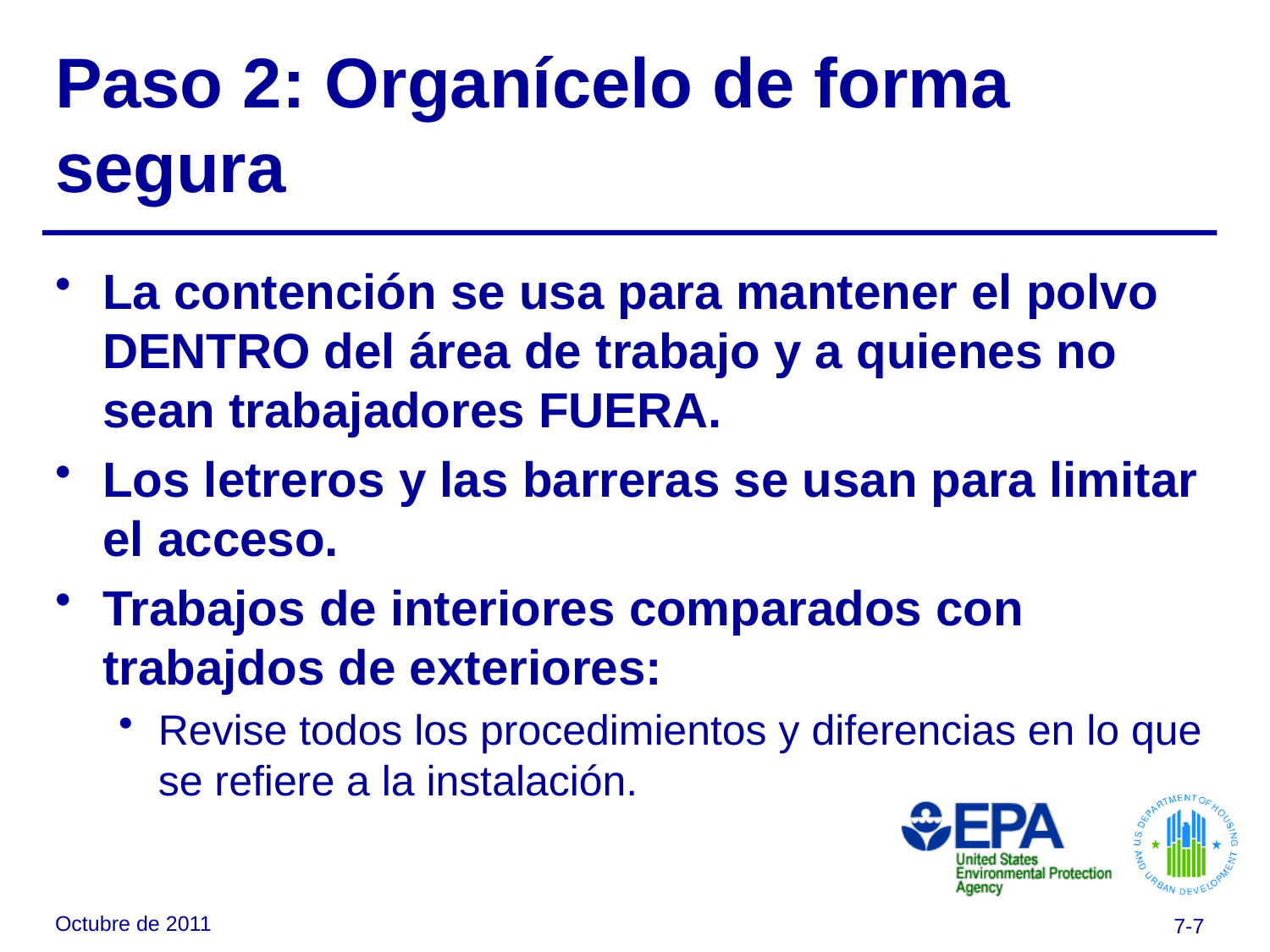

# Paso 2: Organícelo de forma segura
La contención se usa para mantener el polvo DENTRO del área de trabajo y a quienes no sean trabajadores FUERA.
Los letreros y las barreras se usan para limitar el acceso.
Trabajos de interiores comparados con trabajdos de exteriores:
Revise todos los procedimientos y diferencias en lo que se refiere a la instalación.
Octubre de 2011
7-7